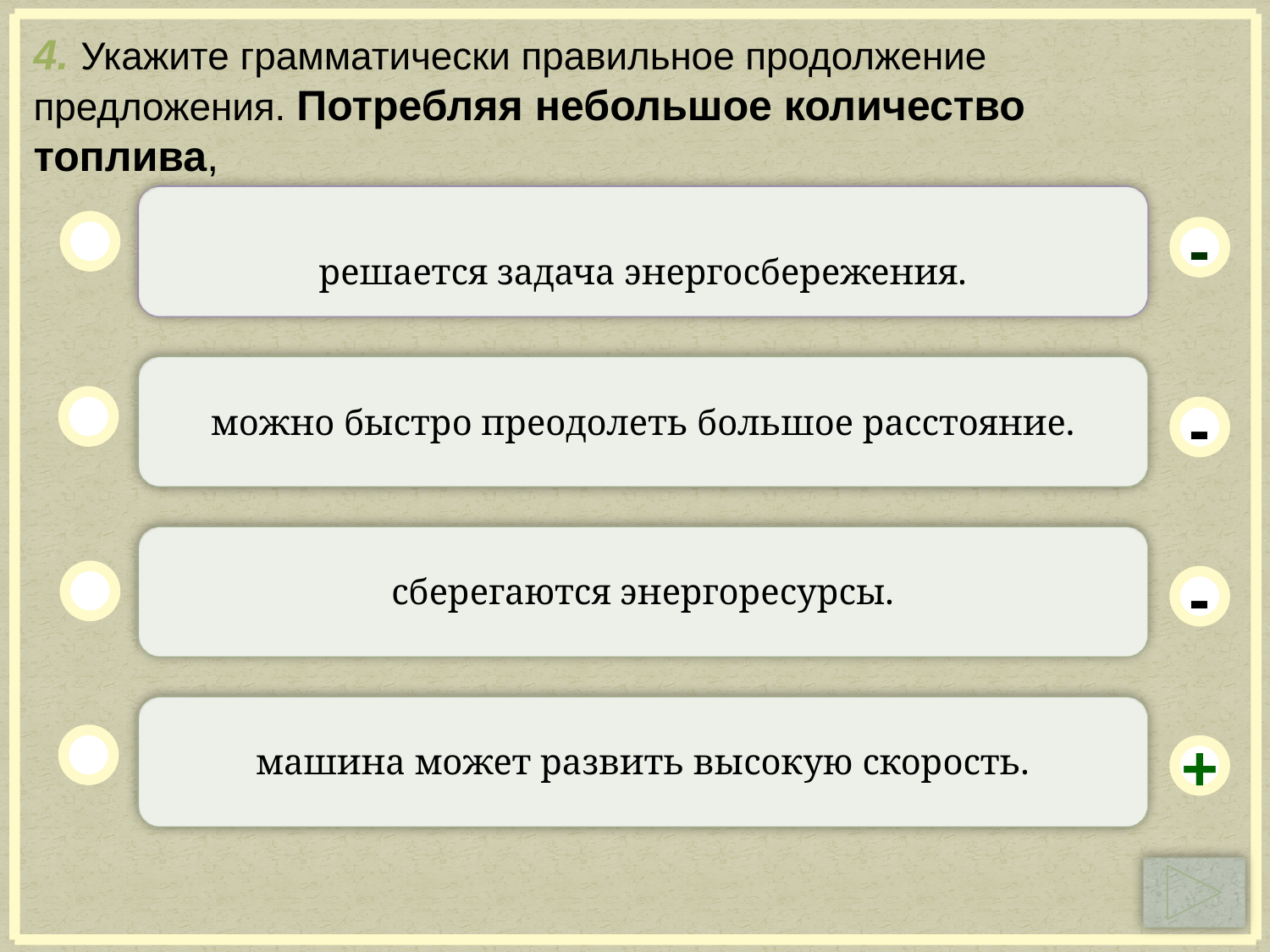

4. Укажите грамматически правильное продолжение предложения. Потребляя небольшое количество топлива,

решается задача энергосбережения.

-
можно быстро преодолеть большое расстояние.

-
сберегаются энергоресурсы.

-
машина может развить высокую скорость.

+